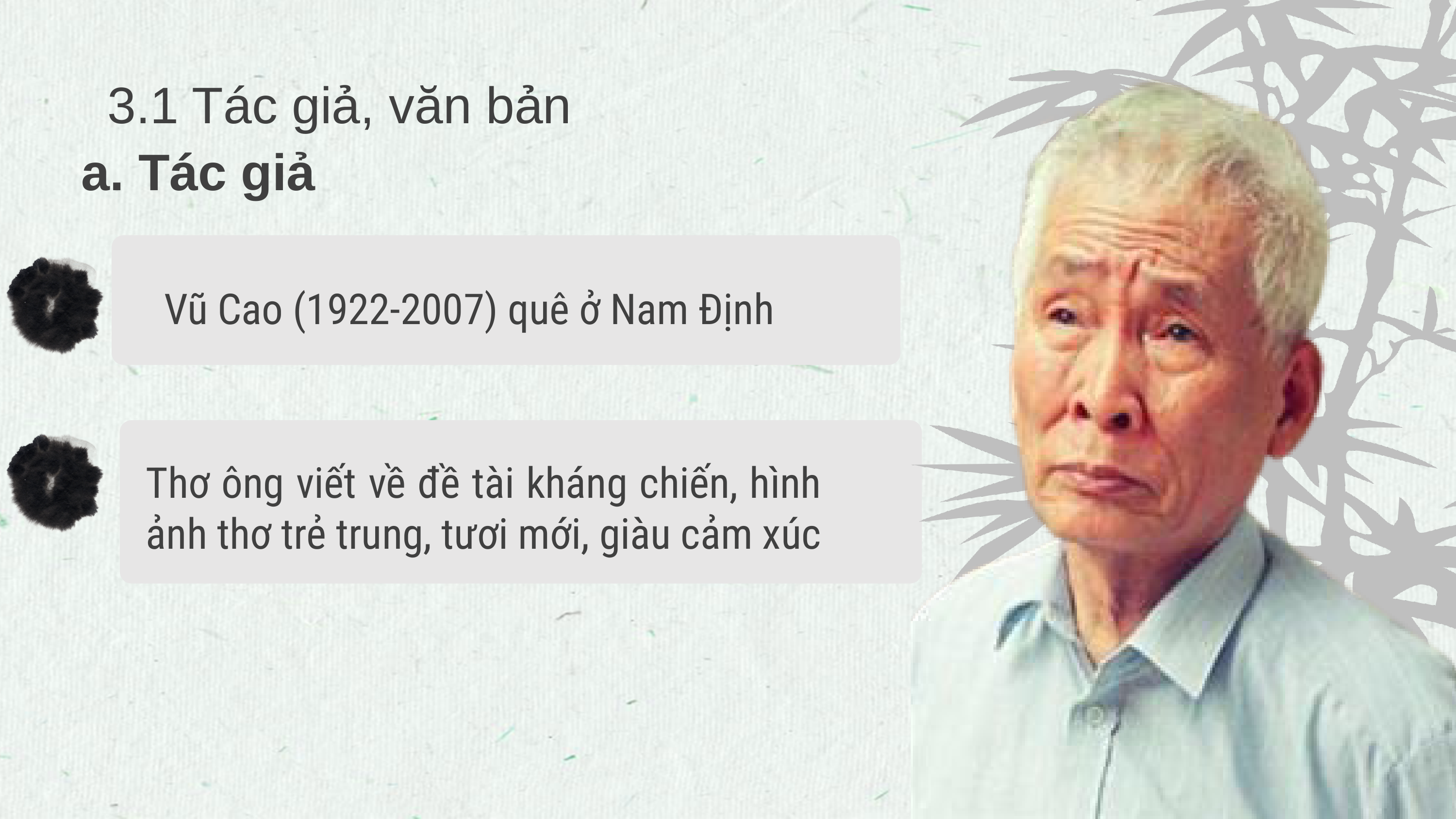

3.1 Tác giả, văn bản
a. Tác giả

Vũ Cao (1922-2007) quê ở Nam Định

Thơ ông viết về đề tài kháng chiến, hình ảnh thơ trẻ trung, tươi mới, giàu cảm xúc